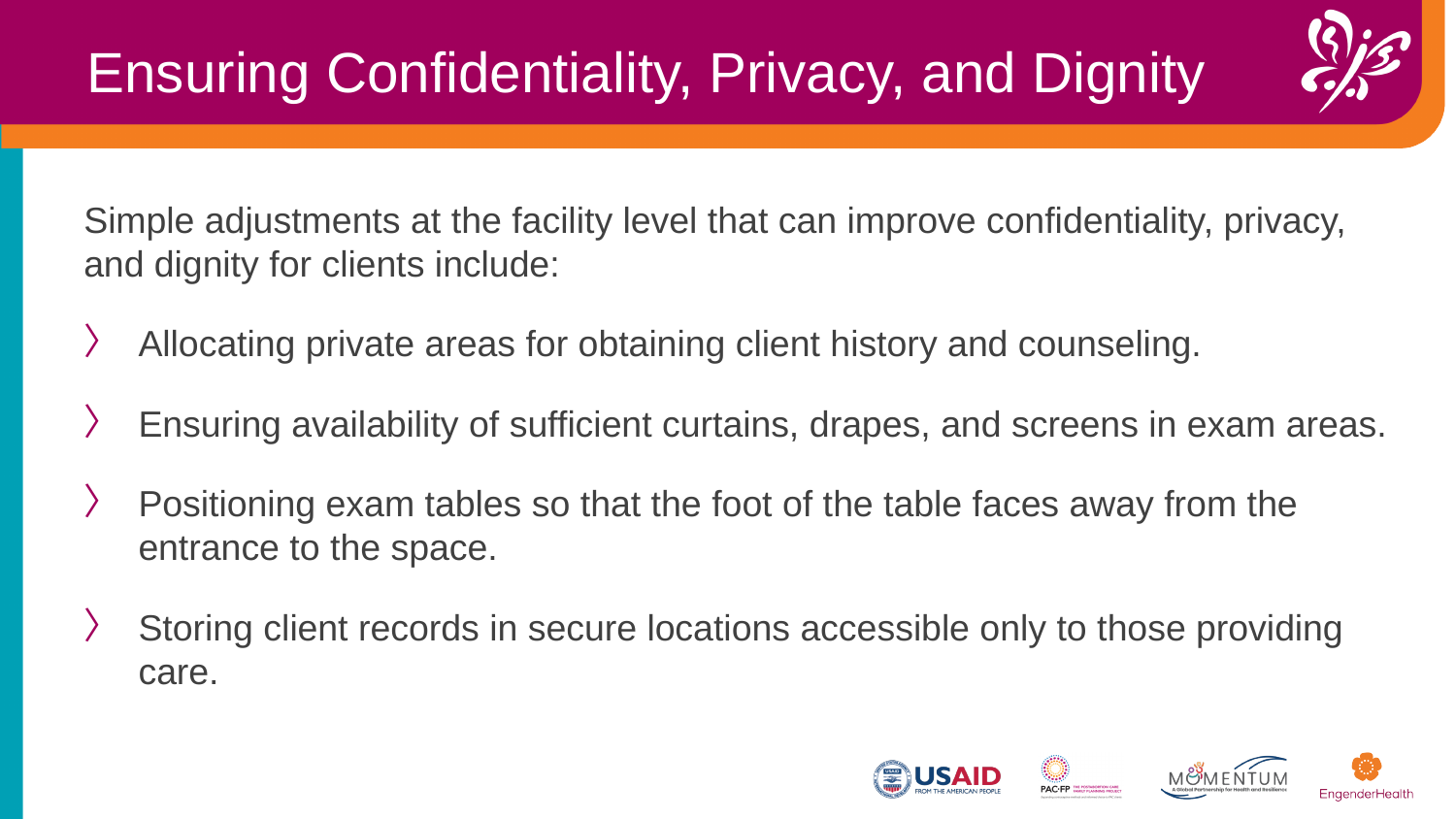

Ensuring Confidentiality, Privacy, and Dignity
Simple adjustments at the facility level that can improve confidentiality, privacy, and dignity for clients include:
Allocating private areas for obtaining client history and counseling.
Ensuring availability of sufficient curtains, drapes, and screens in exam areas.
Positioning exam tables so that the foot of the table faces away from the entrance to the space.
Storing client records in secure locations accessible only to those providing care.